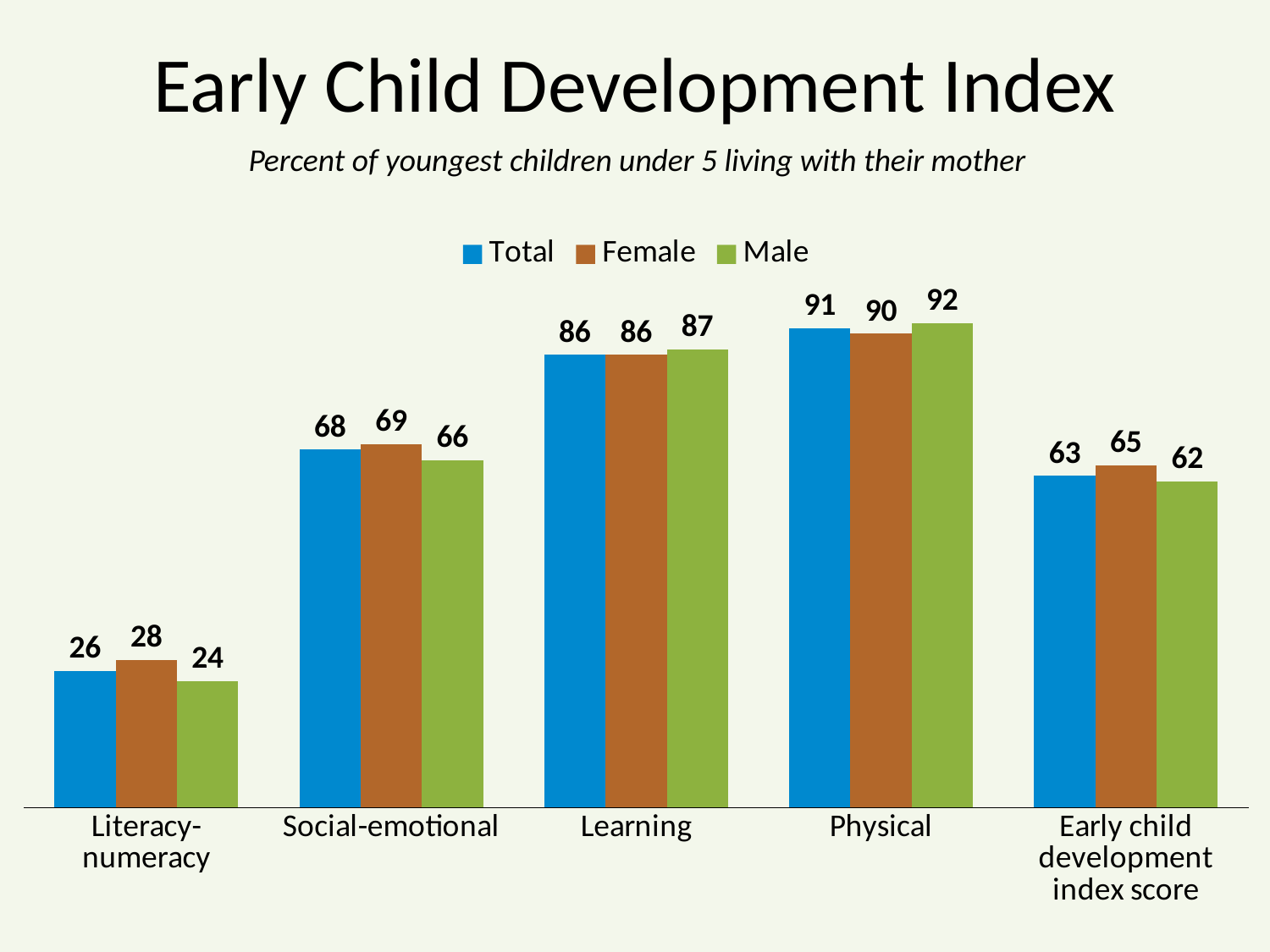

# Early Child Development Index
Percent of youngest children under 5 living with their mother

### Chart

| Category | Total | Female | Male |
|---|---|---|---|
| Literacy-numeracy | 26.0 | 28.0 | 24.0 |
| Social-emotional | 68.0 | 69.0 | 66.0 |
| Learning | 86.0 | 86.0 | 87.0 |
| Physical | 91.0 | 90.0 | 92.0 |
| Early child development index score | 63.0 | 65.0 | 62.0 |